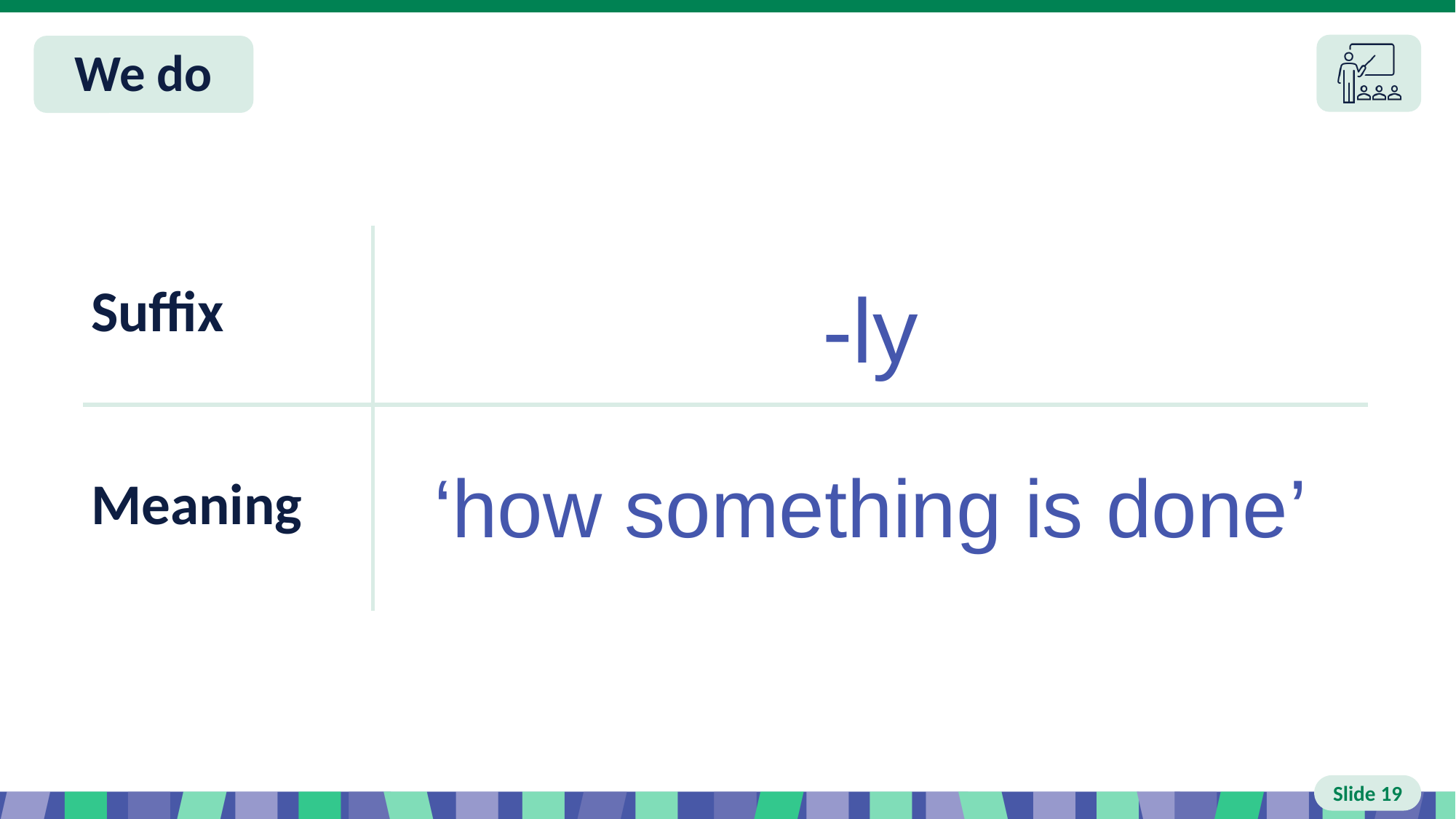

# Slide 19 We do
| Suffix | -ly |
| --- | --- |
| Meaning | ‘how something is done’ |